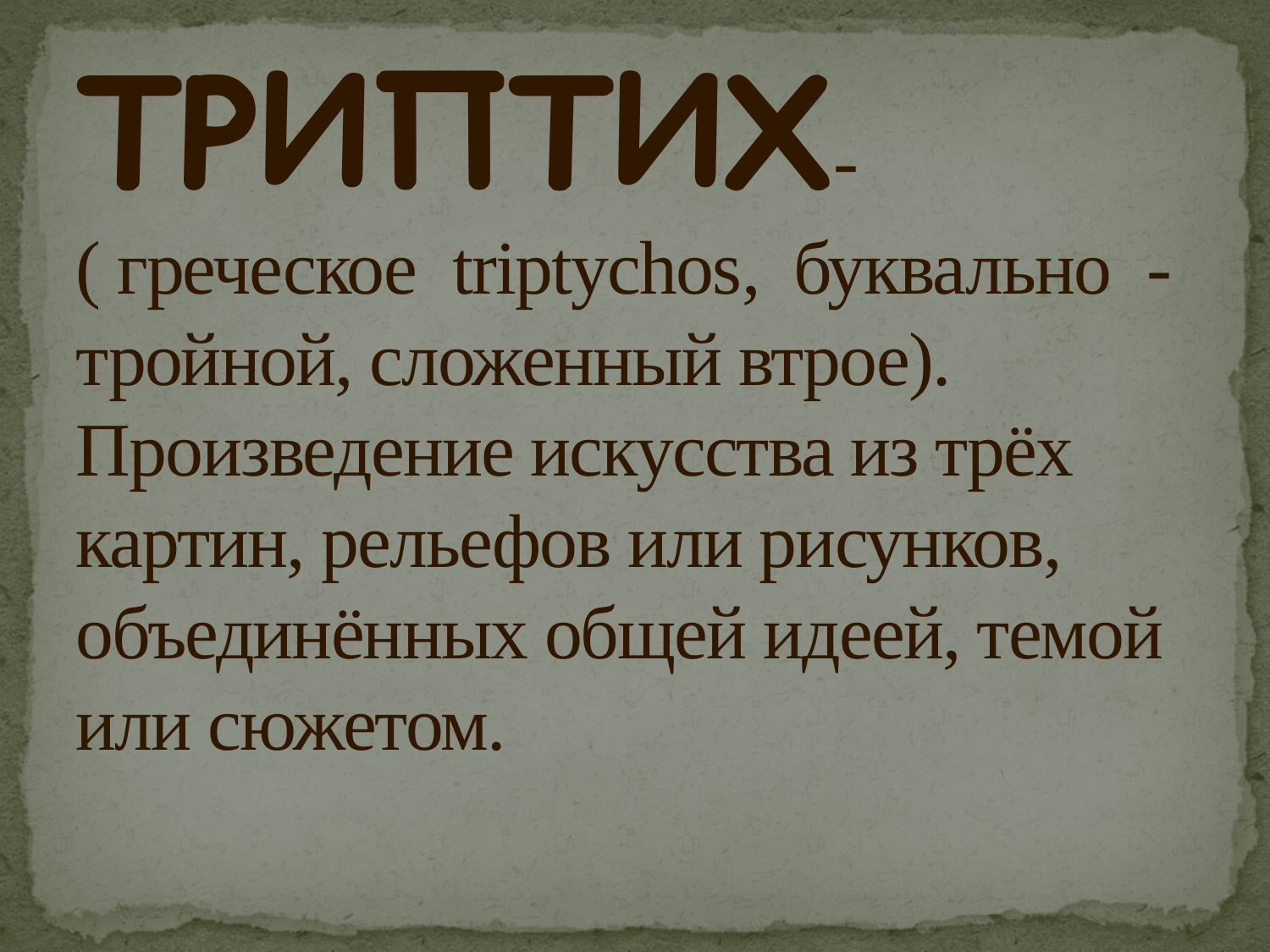

# ТРИПТИХ- ( греческое  triptychos,  буквально  - тройной, сложенный втрое). 	Произведение искусства из трёх картин, рельефов или рисунков, объединённых общей идеей, темой или сюжетом.